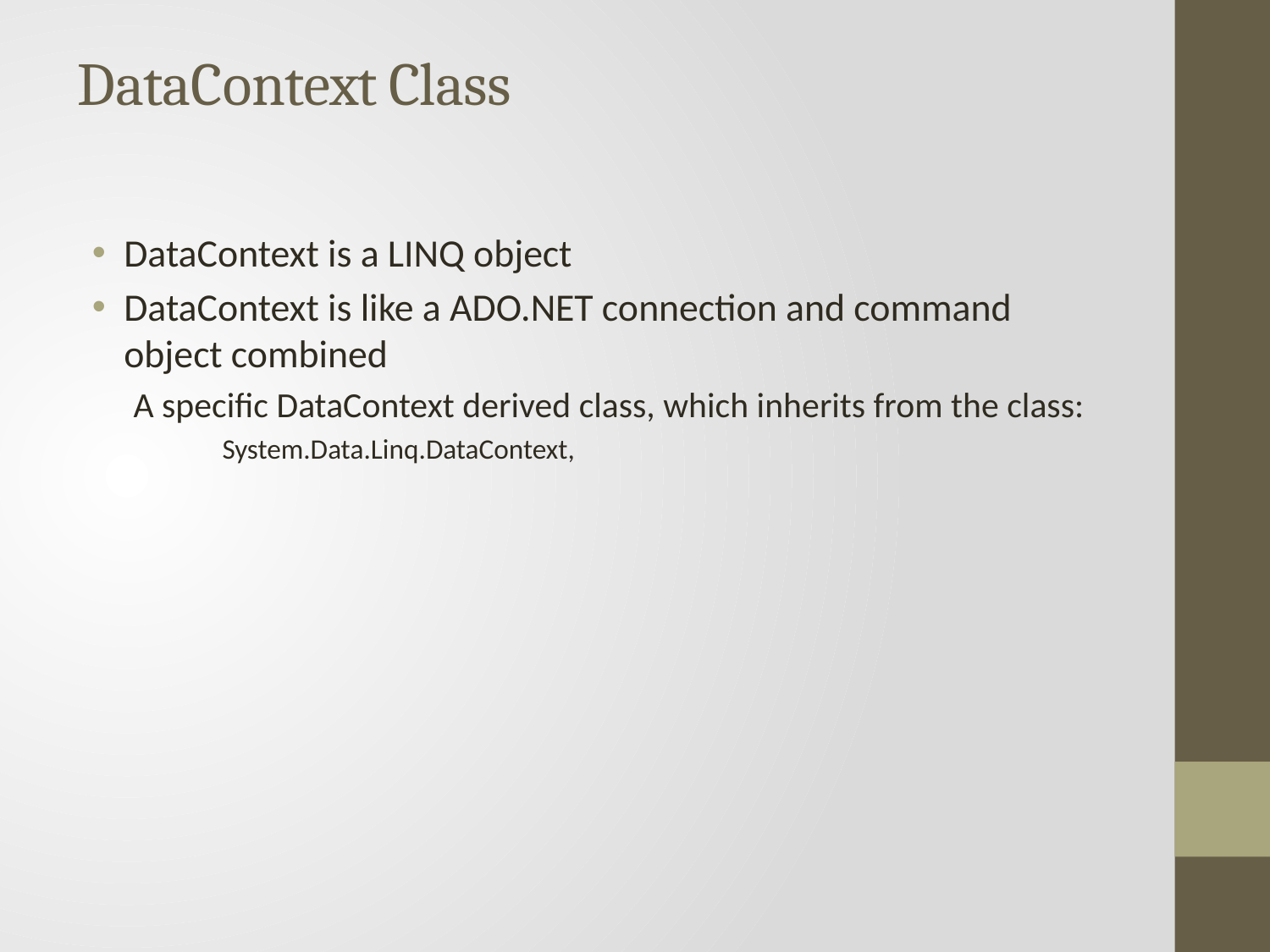

# DataContext Class
DataContext is a LINQ object
DataContext is like a ADO.NET connection and command object combined
A specific DataContext derived class, which inherits from the class:
System.Data.Linq.DataContext,